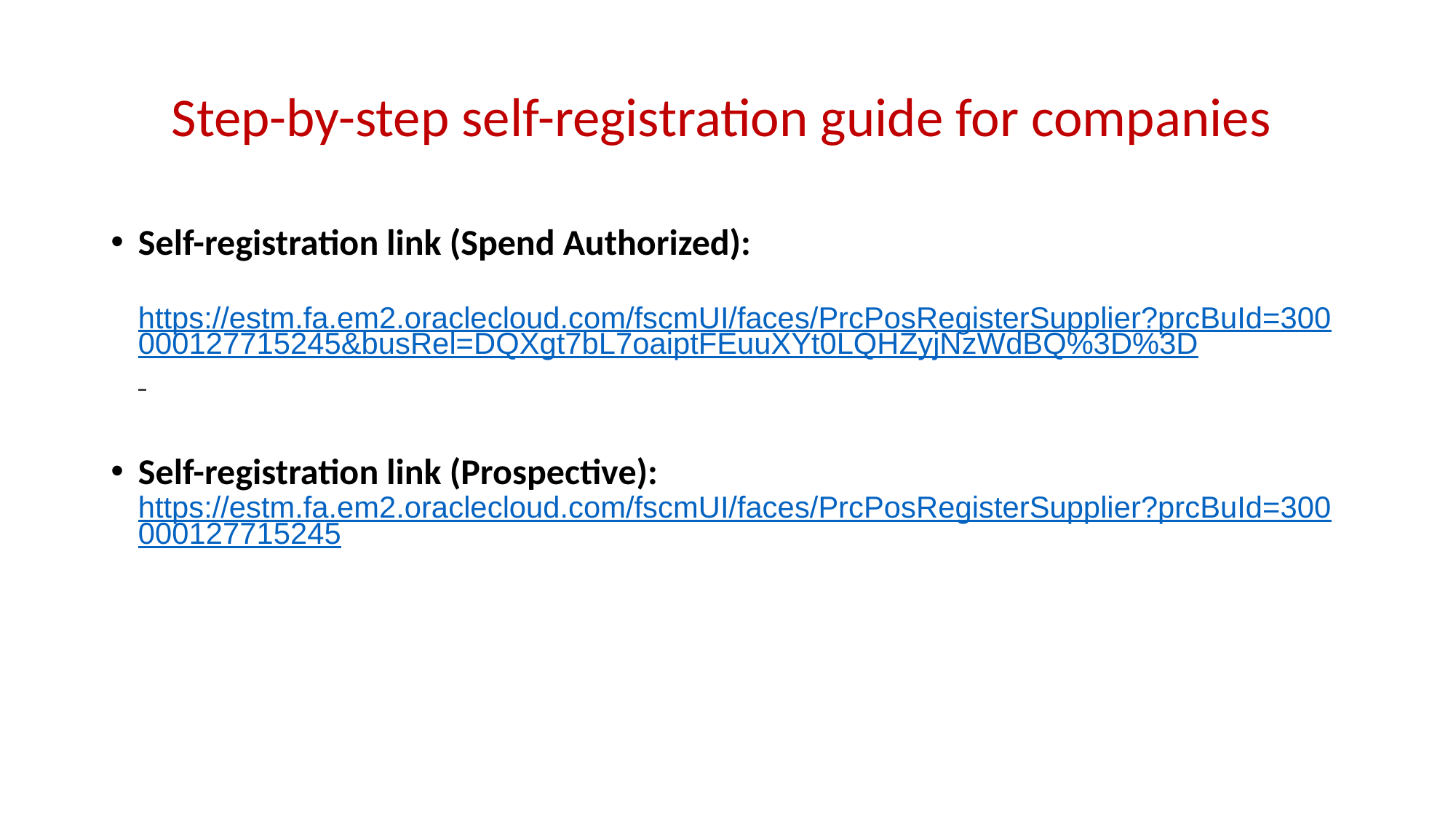

# Step-by-step self-registration guide for companies
Self-registration link (Spend Authorized):
 https://estm.fa.em2.oraclecloud.com/fscmUI/faces/PrcPosRegisterSupplier?prcBuId=300000127715245&busRel=DQXgt7bL7oaiptFEuuXYt0LQHZyjNzWdBQ%3D%3D
Self-registration link (Prospective): https://estm.fa.em2.oraclecloud.com/fscmUI/faces/PrcPosRegisterSupplier?prcBuId=300000127715245